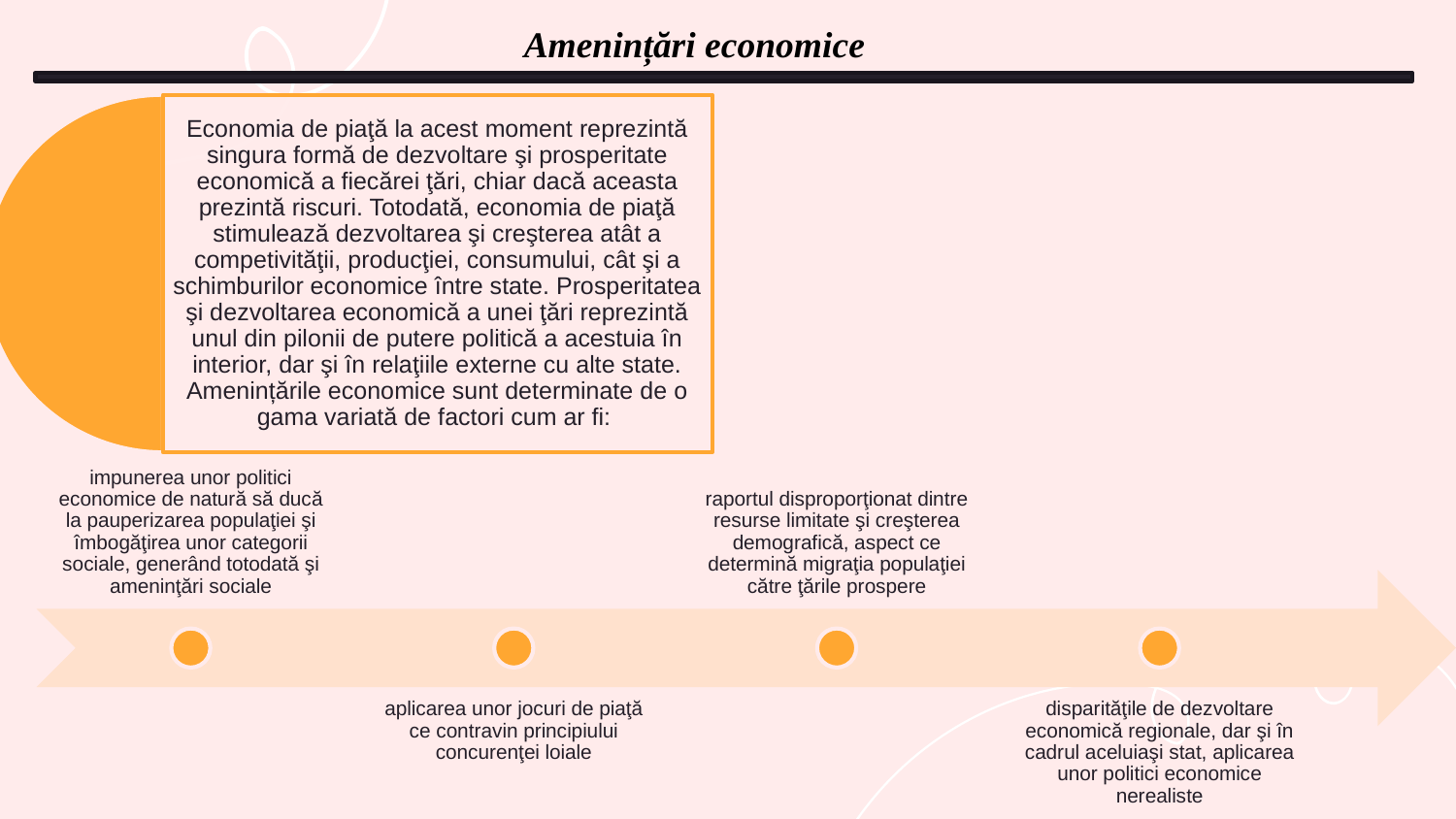

Amenințări economice

Economia de piaţă la acest moment reprezintă singura formă de dezvoltare şi prosperitate economică a fiecărei ţări, chiar dacă aceasta prezintă riscuri. Totodată, economia de piaţă stimulează dezvoltarea şi creşterea atât a competivităţii, producţiei, consumului, cât şi a schimburilor economice între state. Prosperitatea şi dezvoltarea economică a unei ţări reprezintă unul din pilonii de putere politică a acestuia în interior, dar şi în relaţiile externe cu alte state. Amenințările economice sunt determinate de o gama variată de factori cum ar fi:
impunerea unor politici economice de natură să ducă la pauperizarea populaţiei şi îmbogăţirea unor categorii sociale, generând totodată şi ameninţări sociale
aplicarea unor jocuri de piaţă ce contravin principiului concurenţei loiale
raportul disproporţionat dintre resurse limitate şi creşterea demografică, aspect ce determină migraţia populaţiei către ţările prospere
disparităţile de dezvoltare economică regionale, dar şi în cadrul aceluiaşi stat, aplicarea unor politici economice nerealiste